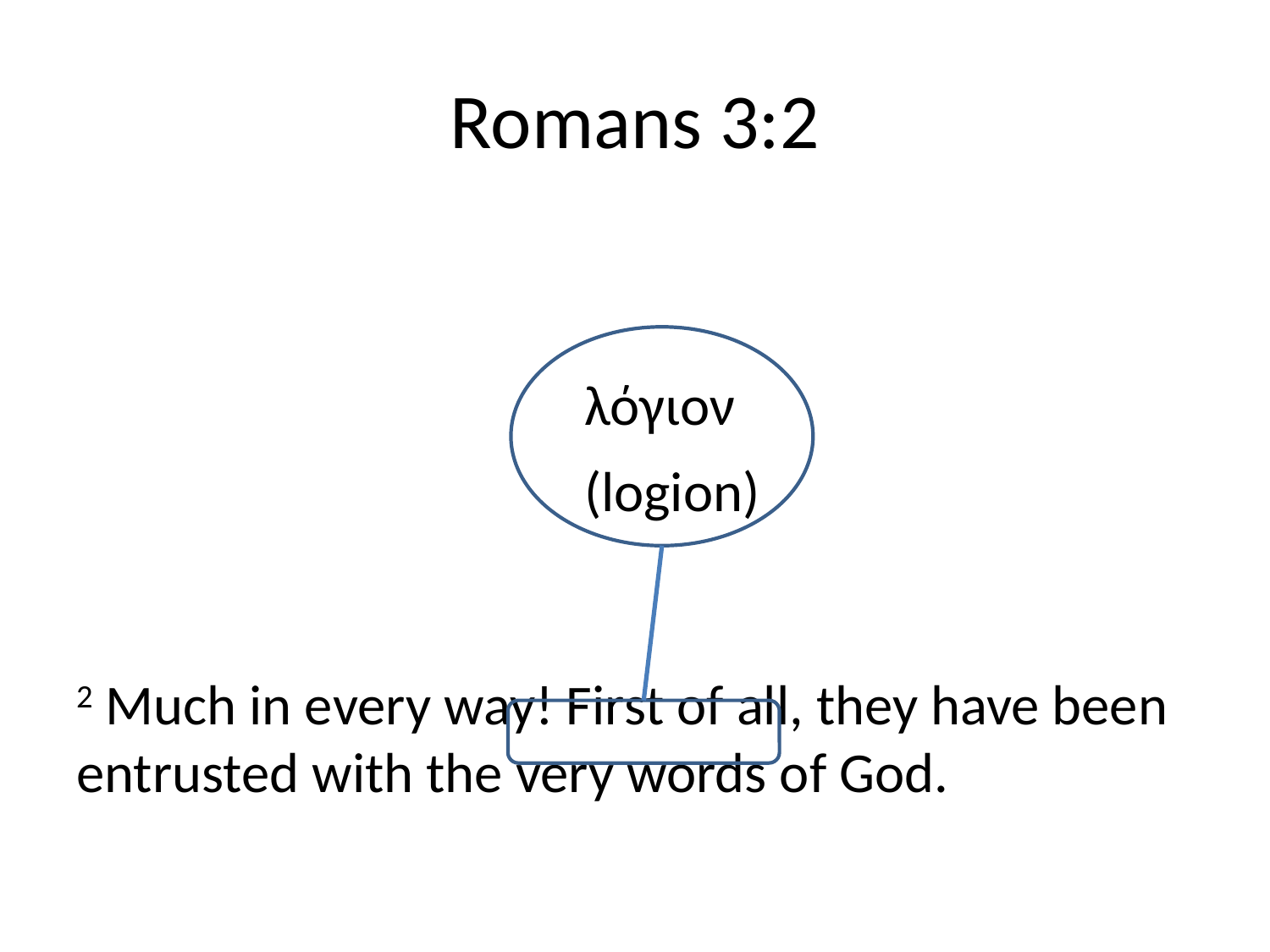

# Romans 3:2

				λόγιον
				(logion)

2 Much in every way! First of all, they have been entrusted with the very words of God.